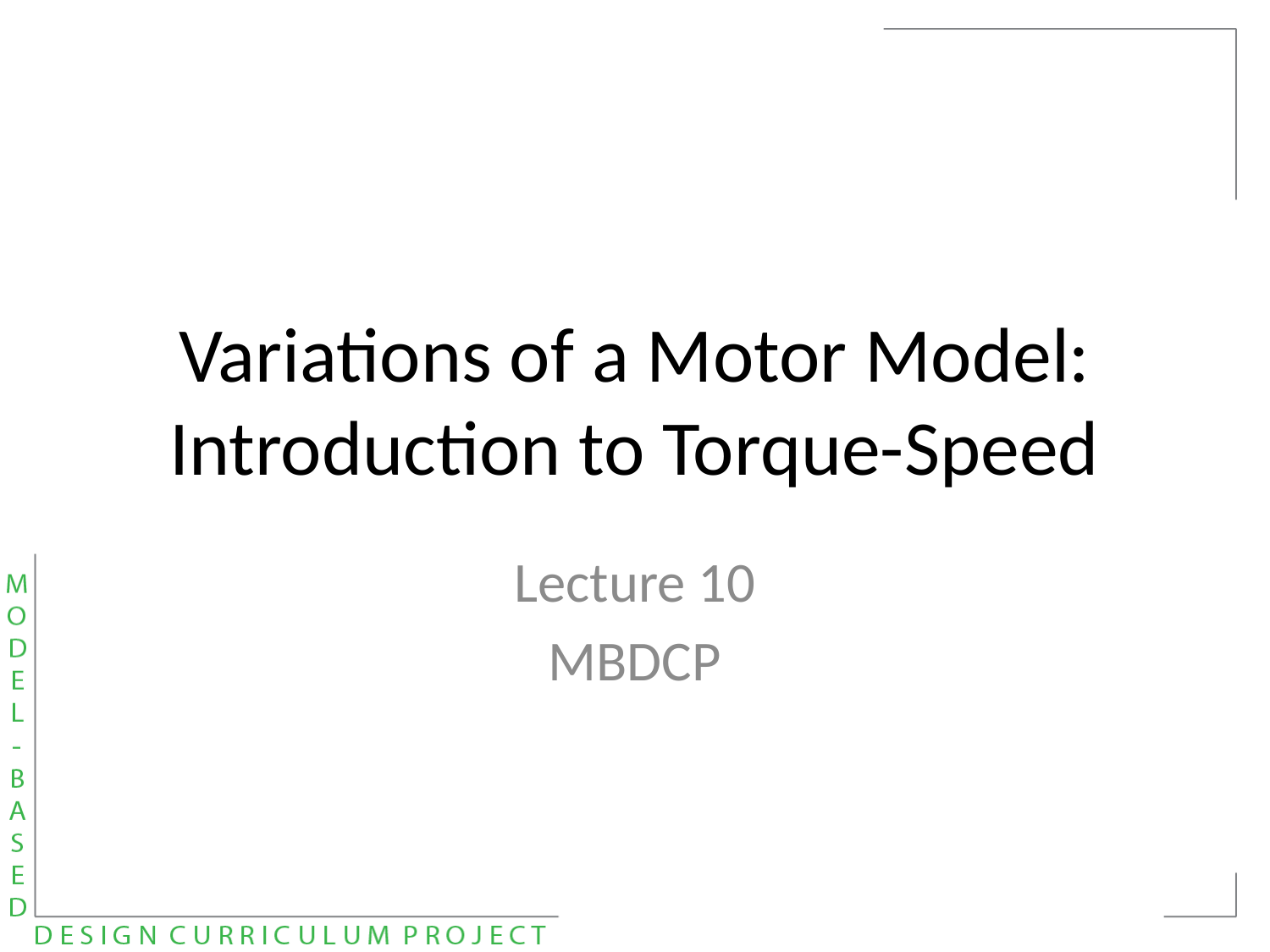

# Variations of a Motor Model: Introduction to Torque-Speed
Lecture 10
MBDCP